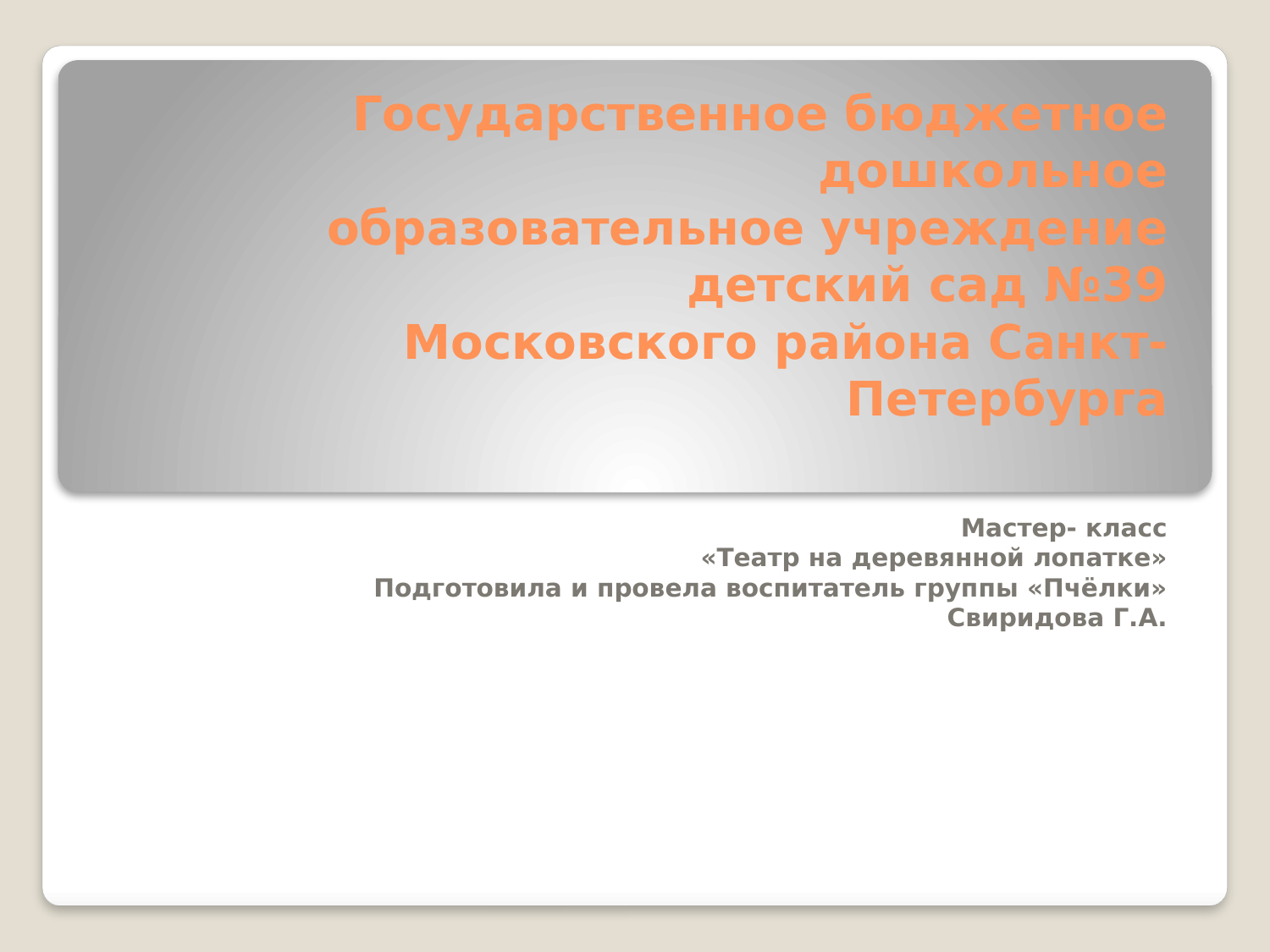

# Государственное бюджетное дошкольное образовательное учреждение детский сад №39 Московского района Санкт-Петербурга
Мастер- класс
«Театр на деревянной лопатке»
Подготовила и провела воспитатель группы «Пчёлки»
Свиридова Г.А.